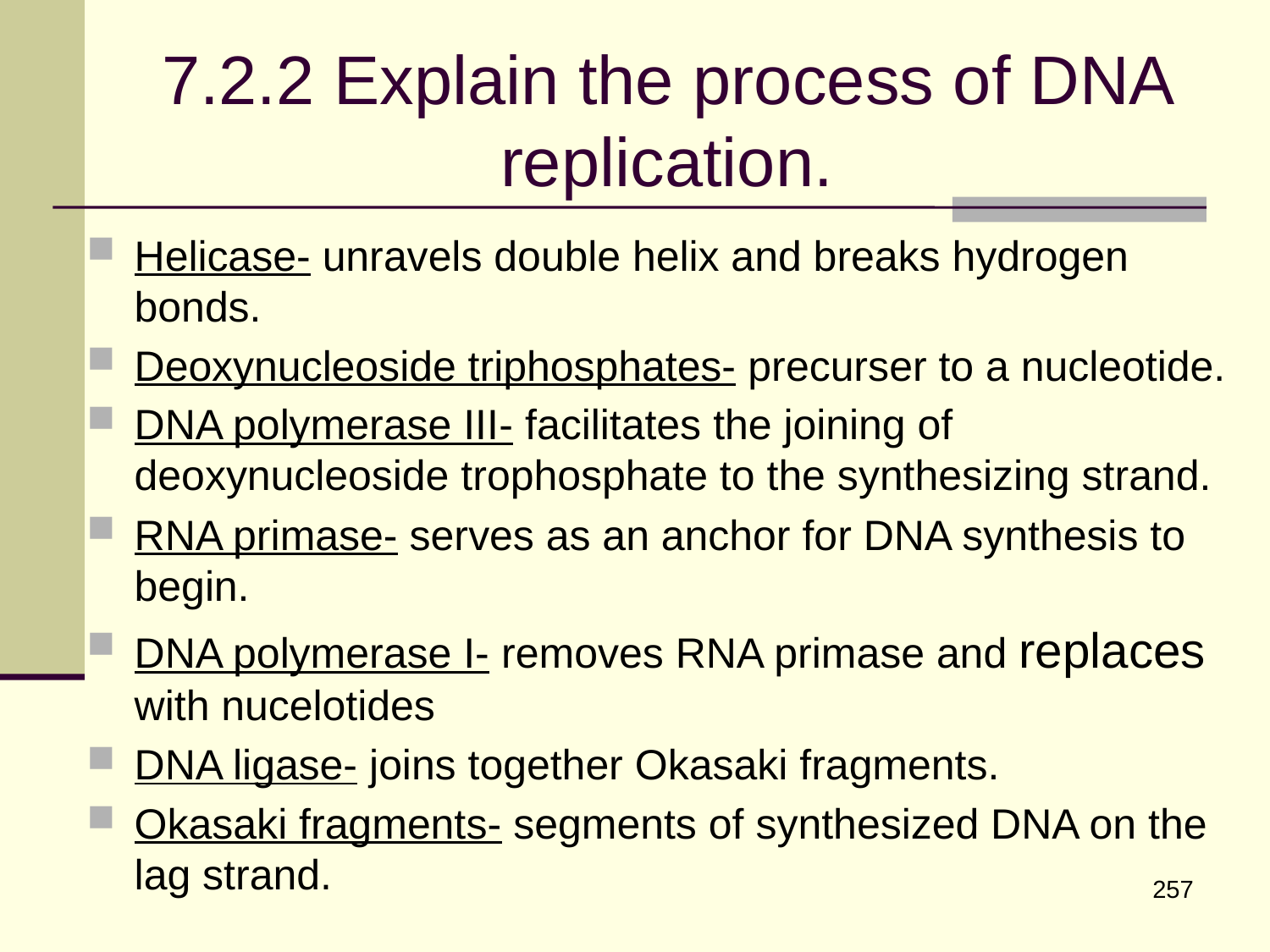

# 7.2.2 Explain the process of DNA replication.
Helicase- unravels double helix and breaks hydrogen bonds.
Deoxynucleoside triphosphates- precurser to a nucleotide.
DNA polymerase III- facilitates the joining of deoxynucleoside trophosphate to the synthesizing strand.
RNA primase- serves as an anchor for DNA synthesis to begin.
DNA polymerase I- removes RNA primase and replaces with nucelotides
DNA ligase- joins together Okasaki fragments.
Okasaki fragments- segments of synthesized DNA on the lag strand.
257